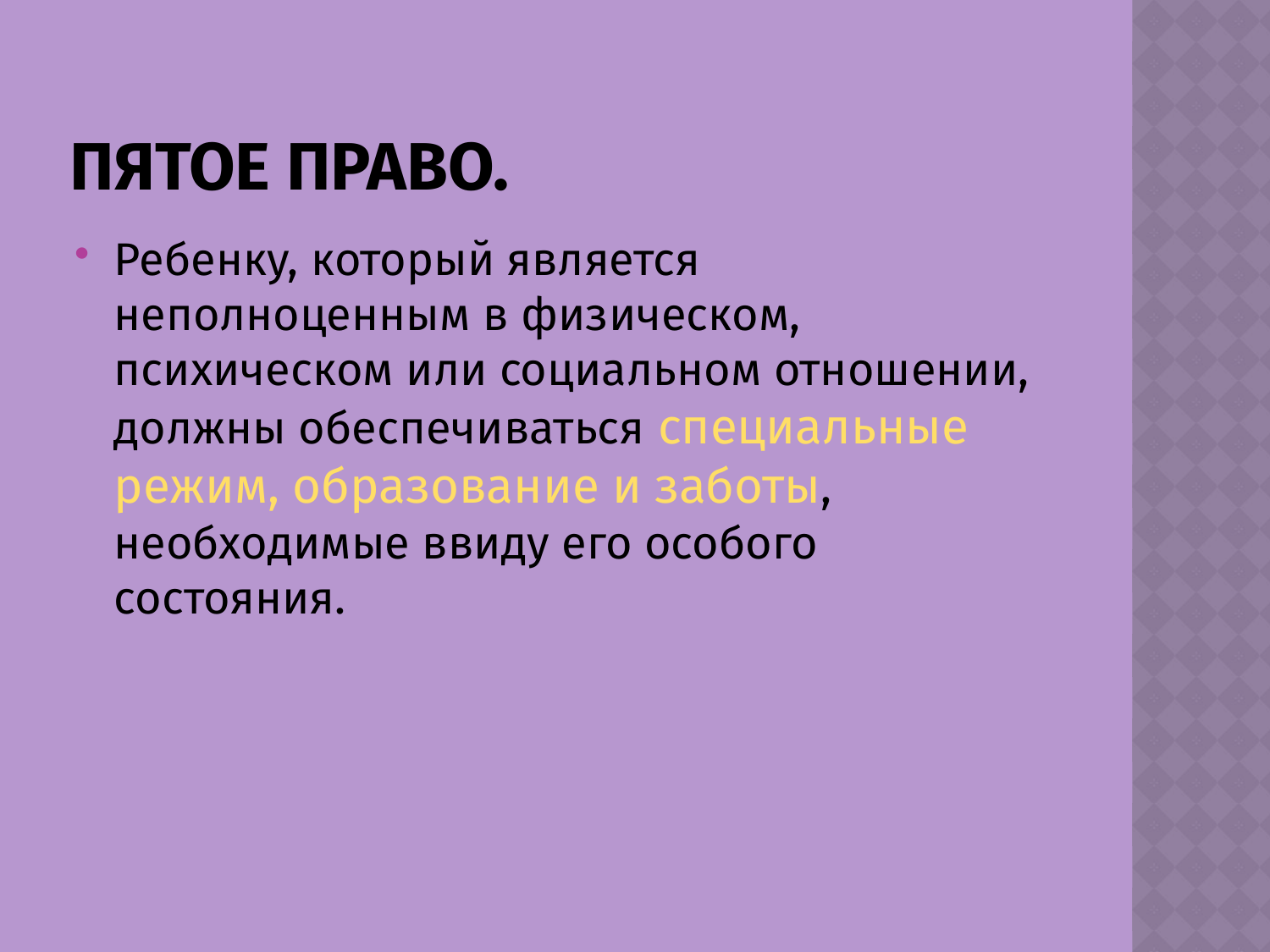

# Пятое право.
Ребенку, который является неполноценным в физическом, психическом или социальном отношении, должны обеспечиваться специальные режим, образование и заботы, необходимые ввиду его особого состояния.